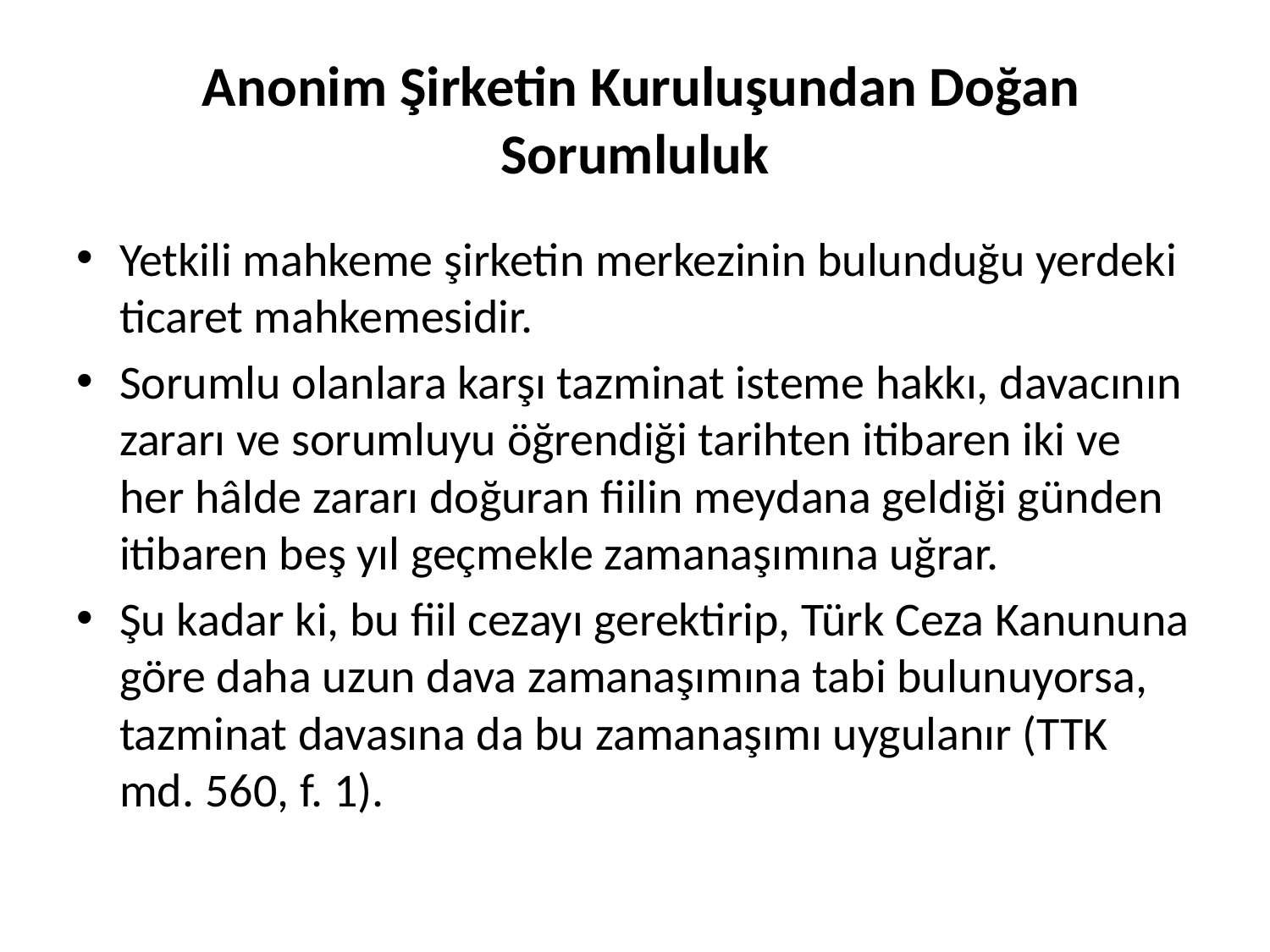

# Anonim Şirketin Kuruluşundan Doğan Sorumluluk
Yetkili mahkeme şirketin merkezinin bulunduğu yerdeki ticaret mahkemesidir.
Sorumlu olanlara karşı tazminat isteme hakkı, davacının zararı ve sorumluyu öğrendiği tarihten itibaren iki ve her hâlde zararı doğuran fiilin meydana geldiği günden itibaren beş yıl geçmekle zamanaşımına uğrar.
Şu kadar ki, bu fiil cezayı gerektirip, Türk Ceza Kanununa göre daha uzun dava zamanaşımına tabi bulunuyorsa, tazminat davasına da bu zamanaşımı uygulanır (TTK md. 560, f. 1).